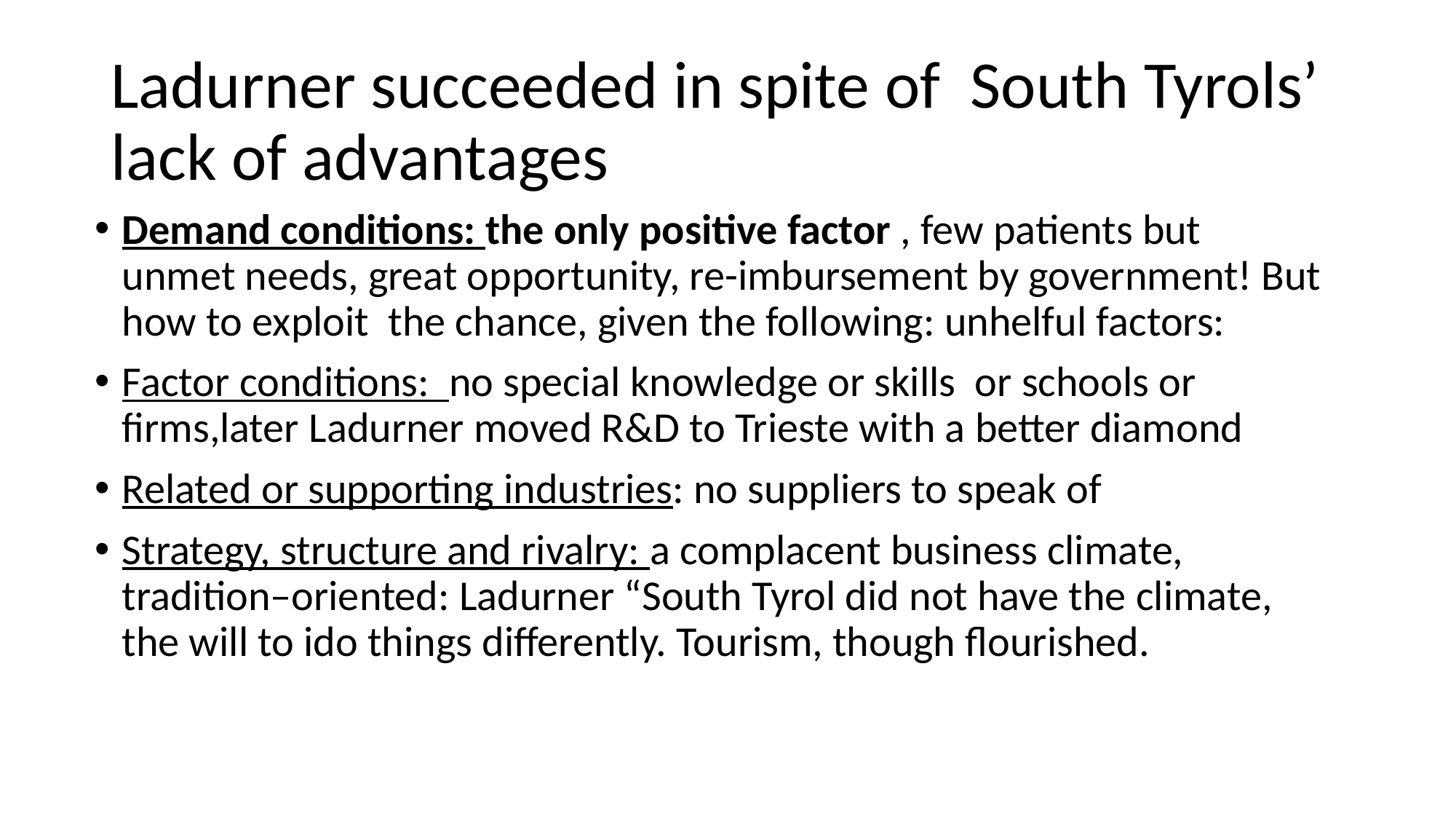

# Ladurner succeeded in spite of  South Tyrols’ lack of advantages
Demand conditions: the only positive factor , few patients but  unmet needs, great opportunity, re-imbursement by government! But how to exploit  the chance, given the following: unhelful factors:
Factor conditions:  no special knowledge or skills  or schools or firms,later Ladurner moved R&D to Trieste with a better diamond
Related or supporting industries: no suppliers to speak of
Strategy, structure and rivalry: a complacent business climate, tradition–oriented: Ladurner “South Tyrol did not have the climate, the will to ido things differently. Tourism, though flourished.